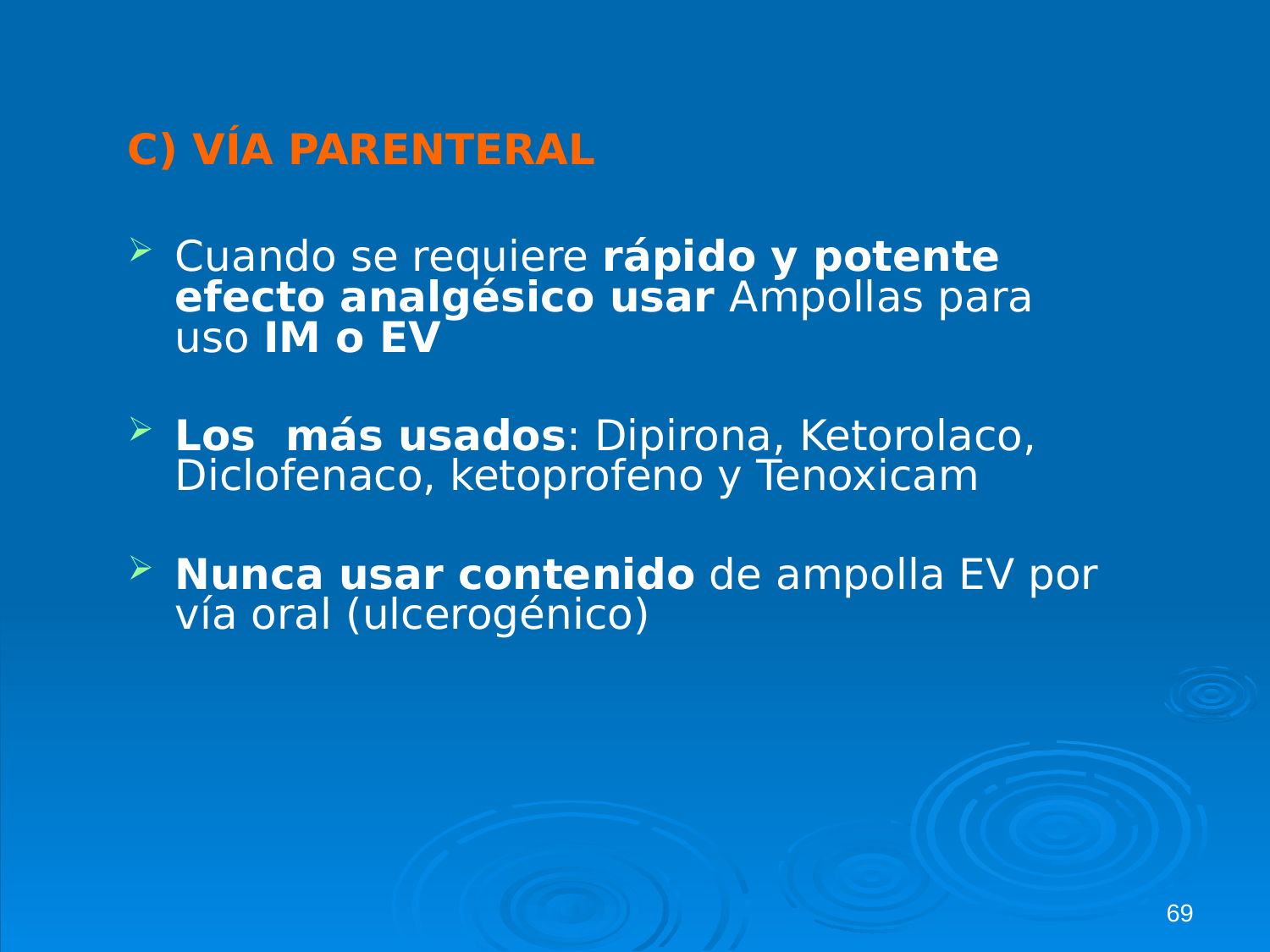

C) VÍA PARENTERAL

Cuando se requiere rápido y potente efecto analgésico usar Ampollas para uso IM o EV

Los  más usados: Dipirona, Ketorolaco, Diclofenaco, ketoprofeno y Tenoxicam

Nunca usar contenido de ampolla EV por vía oral (ulcerogénico)

69